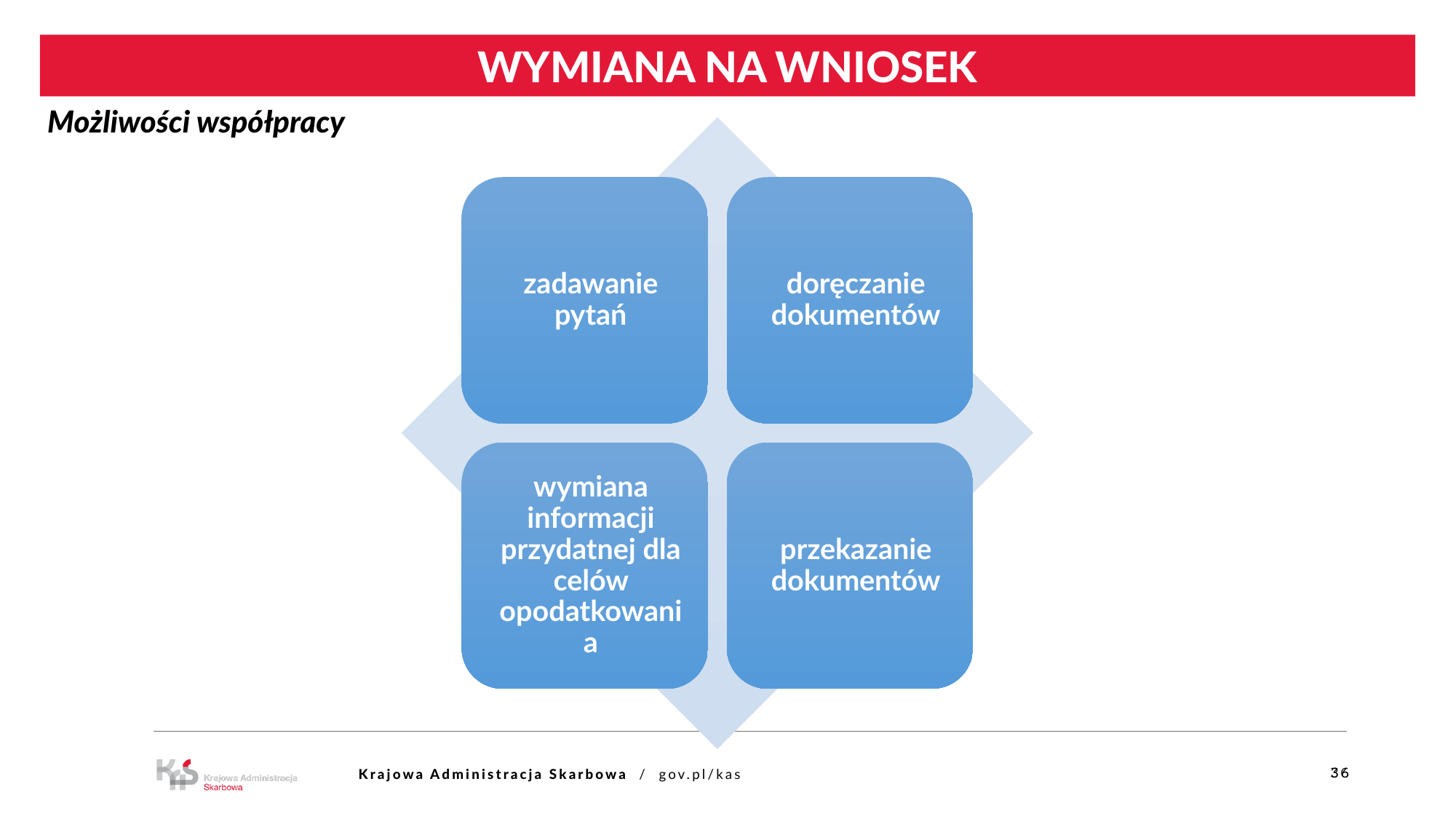

WYMIANA NA WNIOSEK
Możliwości współpracy
zadawanie pytań
doręczanie dokumentów
wymiana informacji przydatnej dla celów opodatkowania
przekazanie dokumentów
36